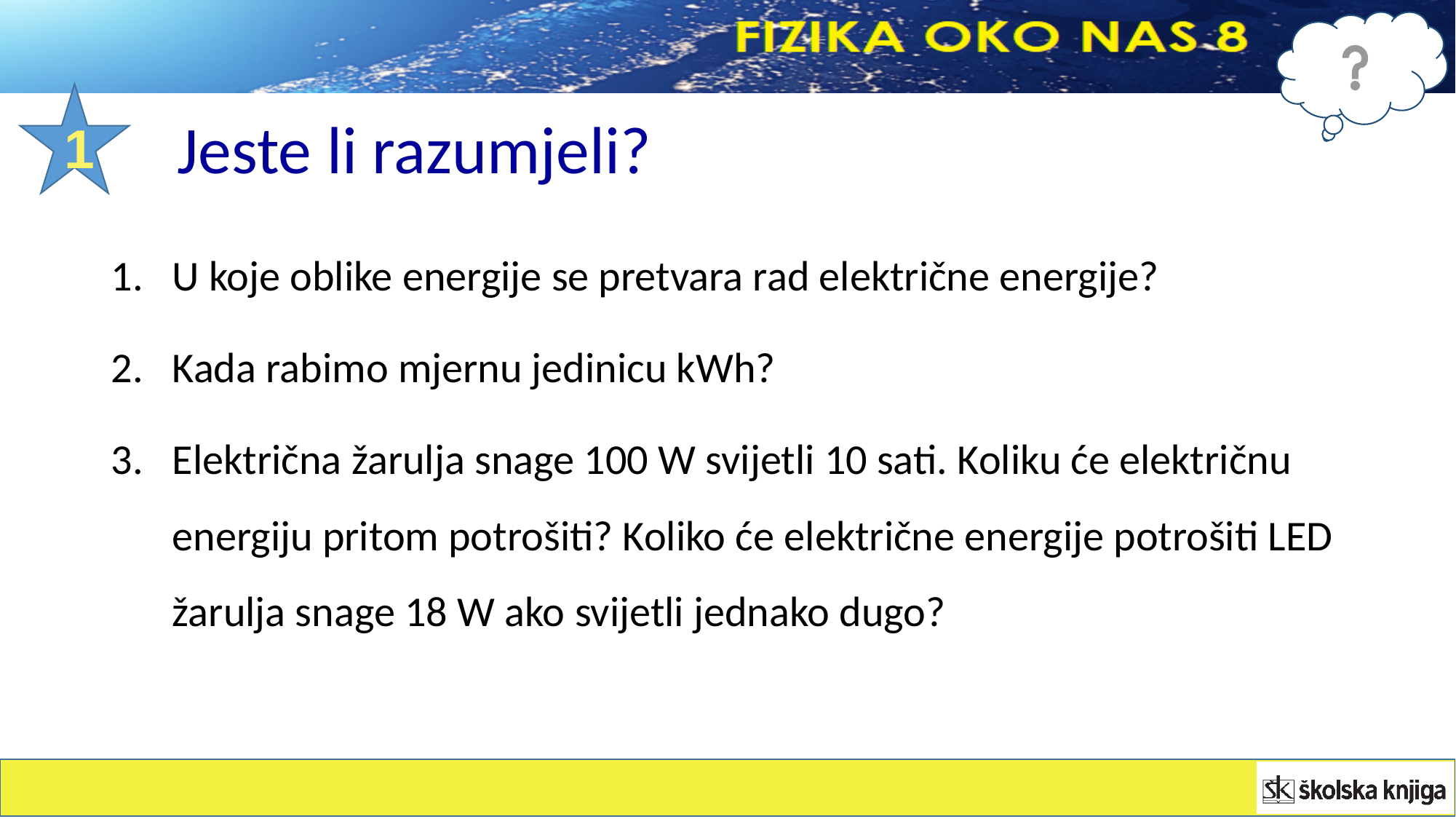

1
Jeste li razumjeli?
U koje oblike energije se pretvara rad električne energije?
Kada rabimo mjernu jedinicu kWh?
Električna žarulja snage 100 W svijetli 10 sati. Koliku će električnu energiju pritom potrošiti? Koliko će električne energije potrošiti LED žarulja snage 18 W ako svijetli jednako dugo?